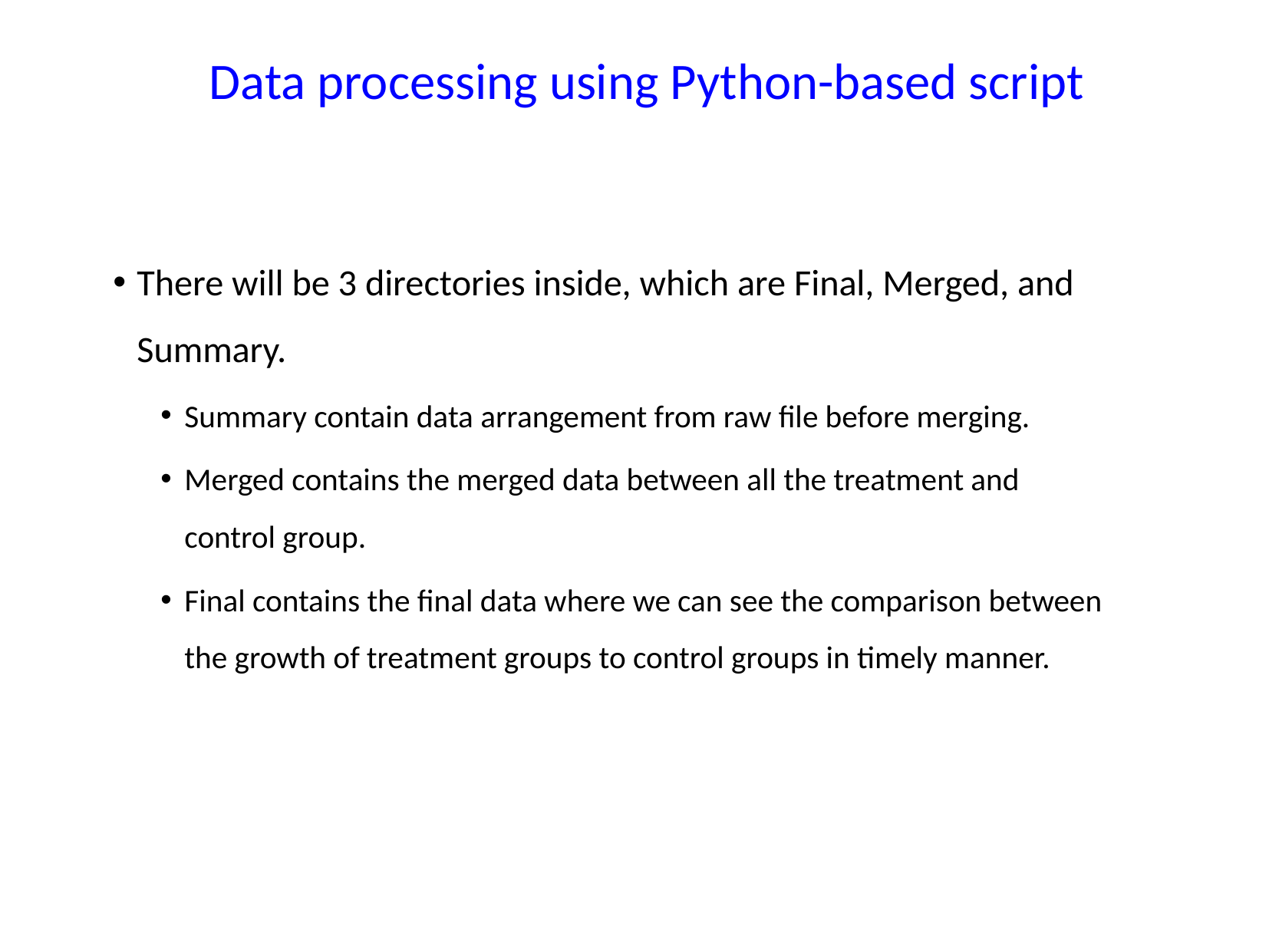

Data processing using Python-based script
There will be 3 directories inside, which are Final, Merged, and Summary.
Summary contain data arrangement from raw file before merging.
Merged contains the merged data between all the treatment and control group.
Final contains the final data where we can see the comparison between the growth of treatment groups to control groups in timely manner.